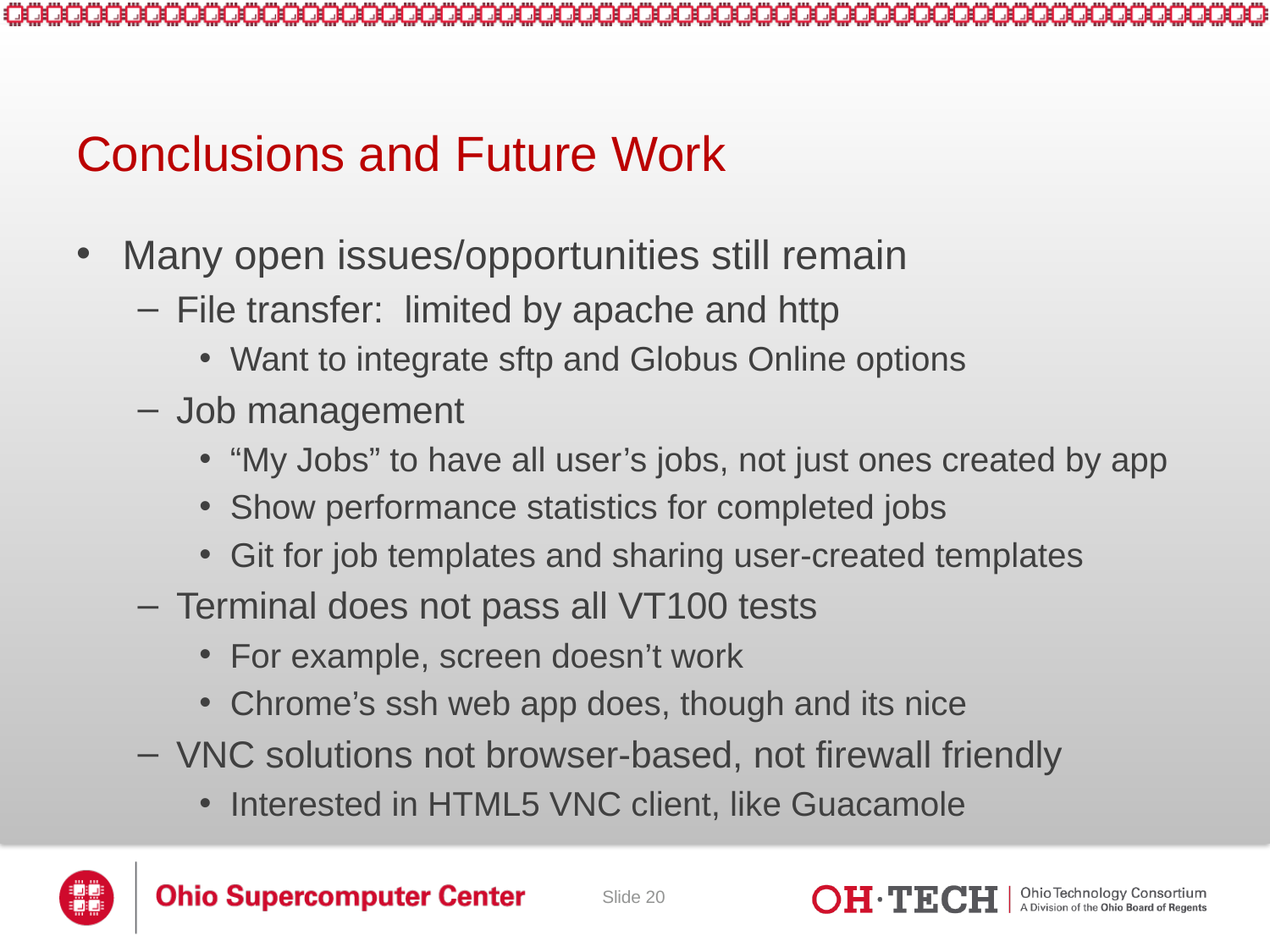

# Conclusions and Future Work
Many open issues/opportunities still remain
File transfer:  limited by apache and http
Want to integrate sftp and Globus Online options
Job management
“My Jobs” to have all user’s jobs, not just ones created by app
Show performance statistics for completed jobs
Git for job templates and sharing user-created templates
Terminal does not pass all VT100 tests
For example, screen doesn’t work
Chrome’s ssh web app does, though and its nice
VNC solutions not browser-based, not firewall friendly
Interested in HTML5 VNC client, like Guacamole